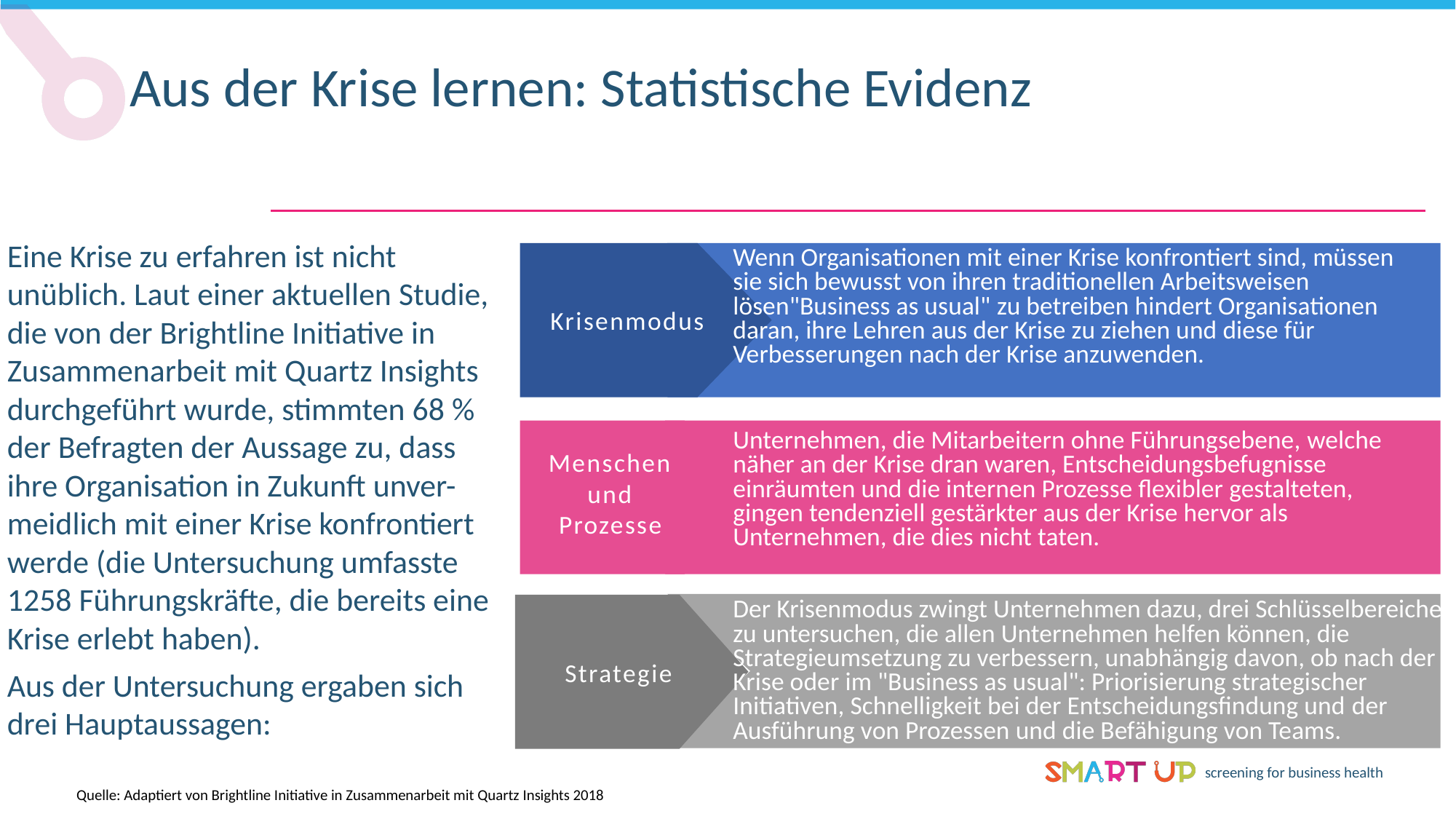

Aus der Krise lernen: Statistische Evidenz
Eine Krise zu erfahren ist nicht unüblich. Laut einer aktuellen Studie, die von der Brightline Initiative in Zusammenarbeit mit Quartz Insights durchgeführt wurde, stimmten 68 % der Befragten der Aussage zu, dass ihre Organisation in Zukunft unver-meidlich mit einer Krise konfrontiert werde (die Untersuchung umfasste 1258 Führungskräfte, die bereits eine Krise erlebt haben).
Aus der Untersuchung ergaben sich drei Hauptaussagen:
Wenn Organisationen mit einer Krise konfrontiert sind, müssen sie sich bewusst von ihren traditionellen Arbeitsweisen lösen"Business as usual" zu betreiben hindert Organisationen daran, ihre Lehren aus der Krise zu ziehen und diese für Verbesserungen nach der Krise anzuwenden.

Krisenmodus

Unternehmen, die Mitarbeitern ohne Führungsebene, welche näher an der Krise dran waren, Entscheidungsbefugnisse einräumten und die internen Prozesse flexibler gestalteten, gingen tendenziell gestärkter aus der Krise hervor als Unternehmen, die dies nicht taten.
Menschen und
Prozesse
Der Krisenmodus zwingt Unternehmen dazu, drei Schlüsselbereiche zu untersuchen, die allen Unternehmen helfen können, die Strategieumsetzung zu verbessern, unabhängig davon, ob nach der Krise oder im "Business as usual": Priorisierung strategischer Initiativen, Schnelligkeit bei der Entscheidungsfindung und der Ausführung von Prozessen und die Befähigung von Teams.

Strategie
Quelle: Adaptiert von Brightline Initiative in Zusammenarbeit mit Quartz Insights 2018